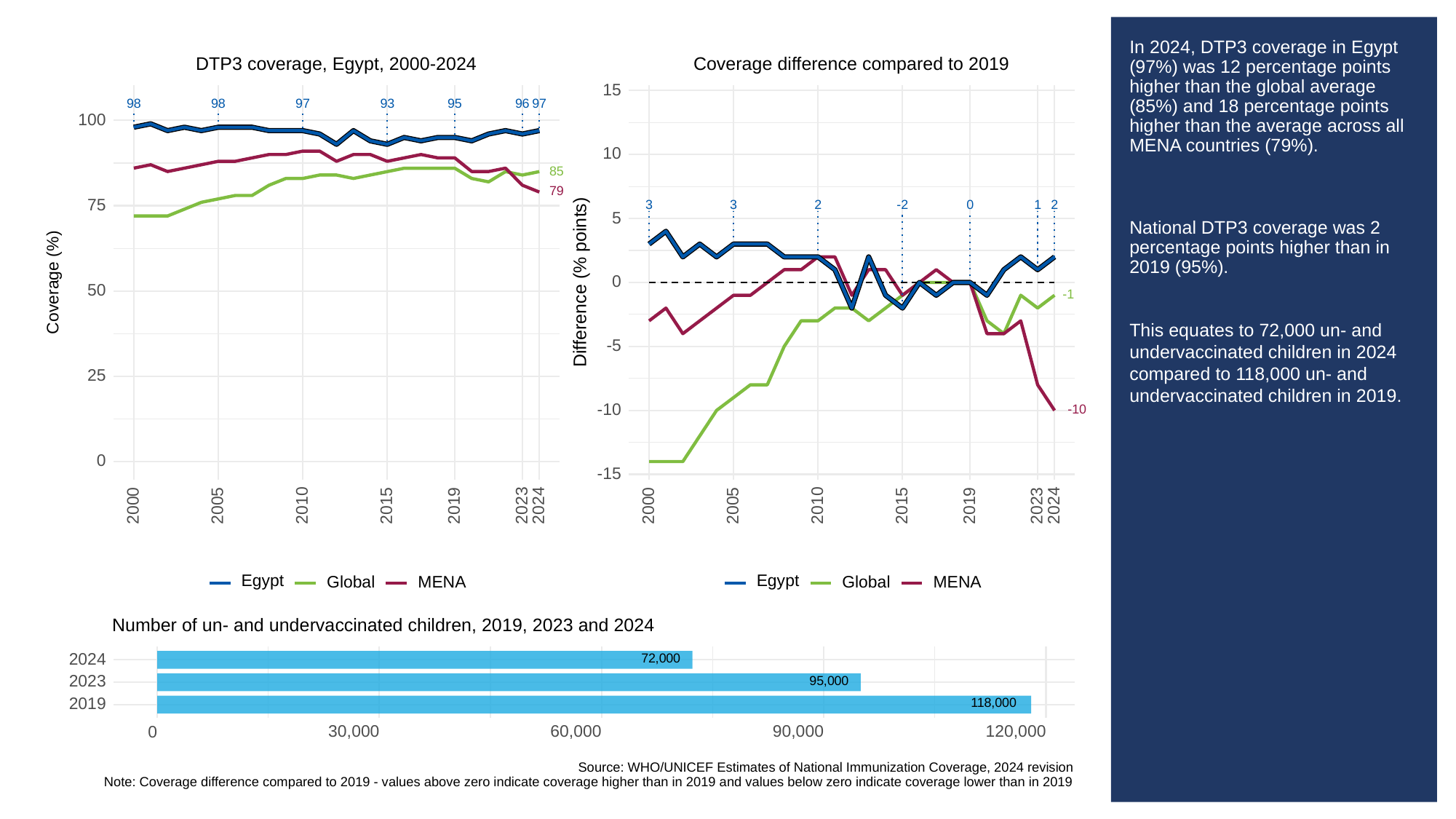

# In 2024, DTP3 coverage in Egypt (97%) was 12 percentage points higher than the global average (85%) and 18 percentage points higher than the average across all MENA countries (79%).

National DTP3 coverage was 2 percentage points higher than in 2019 (95%).

This equates to 72,000 un- and undervaccinated children in 2024 compared to 118,000 un- and undervaccinated children in 2019.

Coverage difference compared to 2019
DTP3 coverage, Egypt, 2000-2024
15

93
98
98
97
95
96
97

100

10

85

79
75
3
3
0
2
-2
1
2

5

Difference (% points)
Coverage (%)
0

50
-1

-5

25

-10
-10

0

-15

2023
2023
2000
2005
2010
2015
2019
2024
2000
2005
2010
2015
2019
2024
Egypt
Egypt
Global
Global
MENA
MENA

Number of un- and undervaccinated children, 2019, 2023 and 2024

72,000
2024

95,000
2023

118,000
2019

30,000
60,000
90,000
120,000
0
Source: WHO/UNICEF Estimates of National Immunization Coverage, 2024 revision
Note: Coverage difference compared to 2019 - values above zero indicate coverage higher than in 2019 and values below zero indicate coverage lower than in 2019